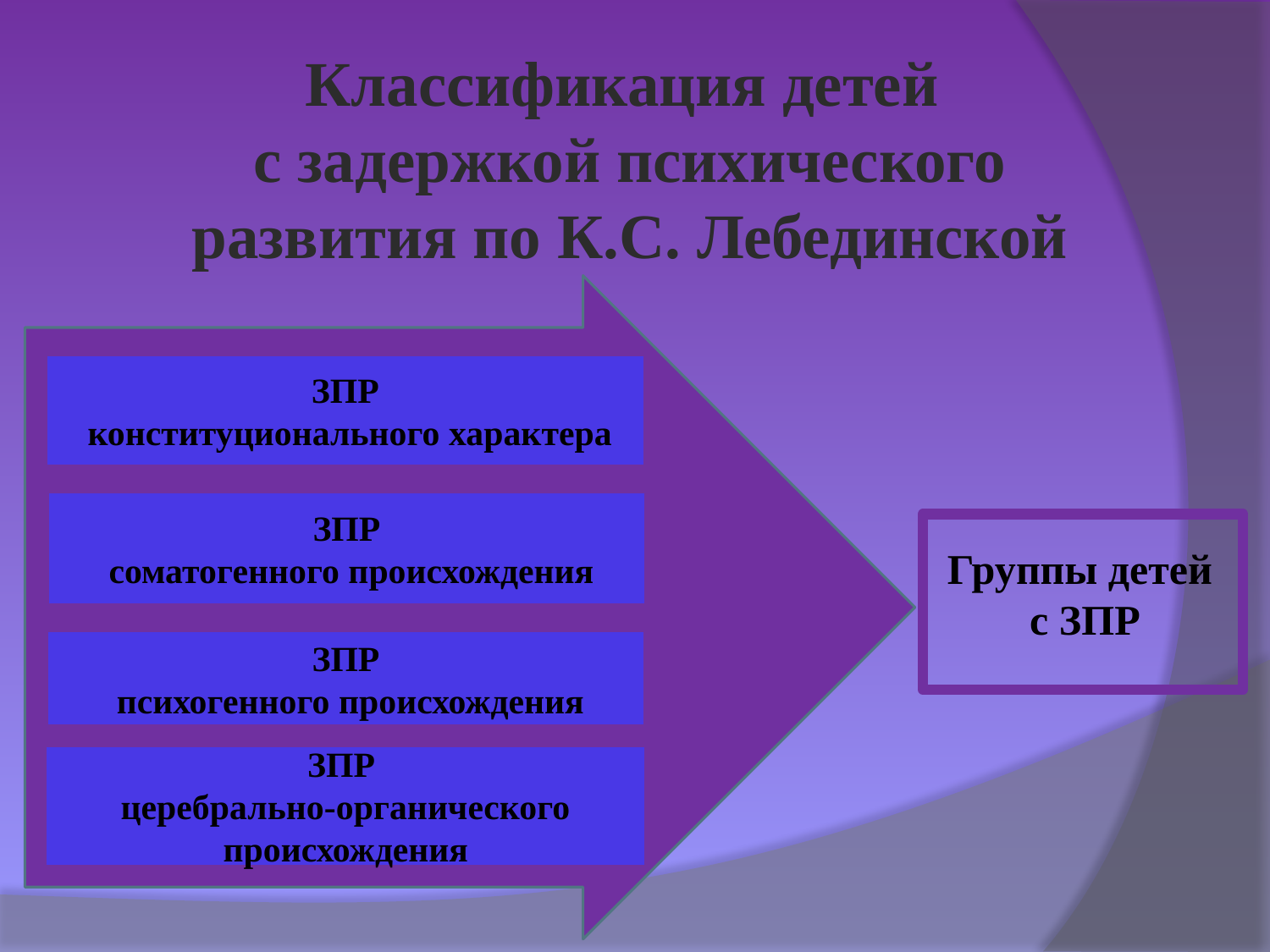

Классификация детей
с задержкой психического развития по К.С. Лебединской

ЗПР
 конституционального характера
ЗПР
 соматогенного происхождения

Группы детей
с ЗПР
ЗПР
 психогенного происхождения
ЗПР
церебрально-органического происхождения